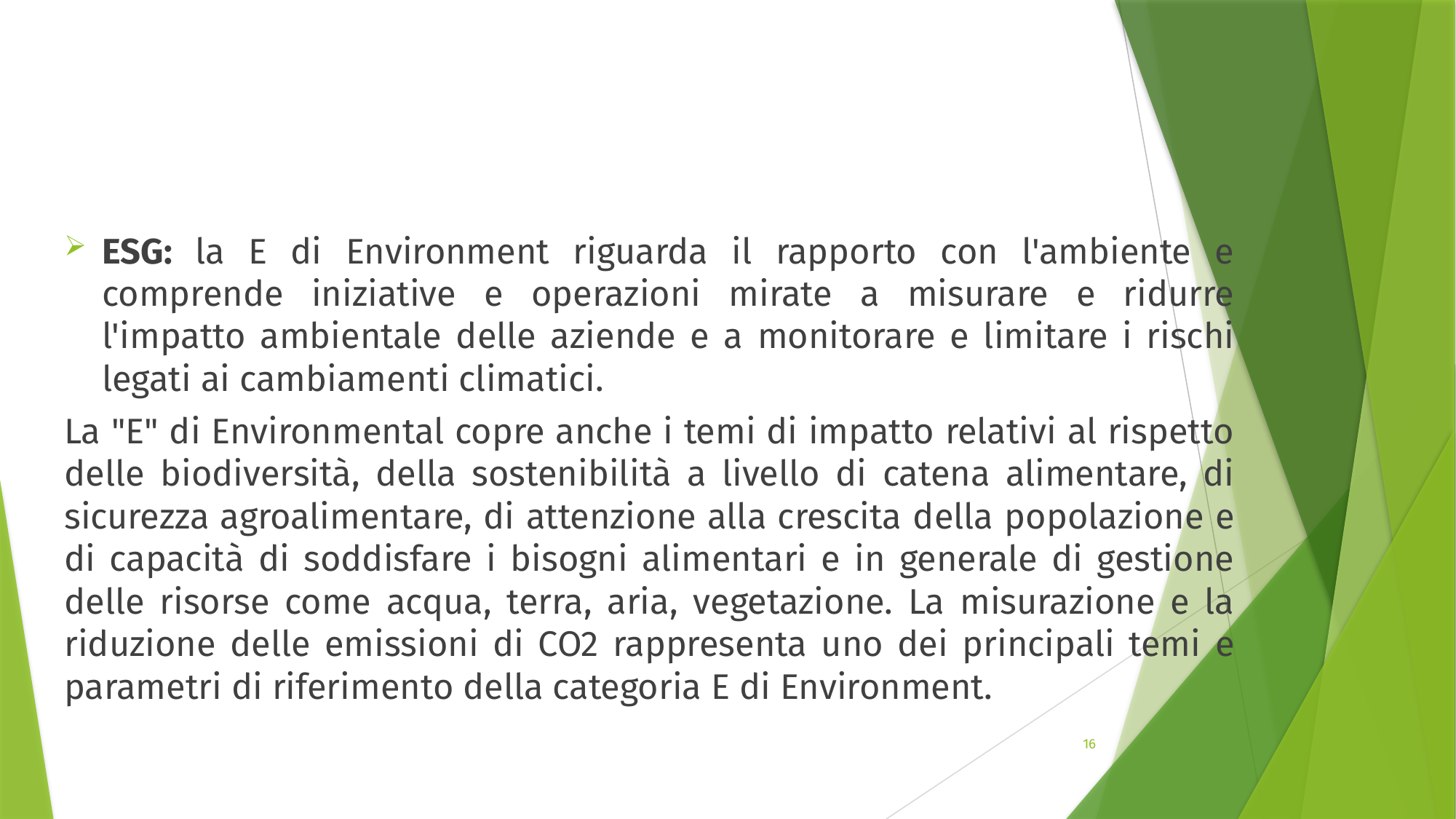

ESG: la E di Environment riguarda il rapporto con l'ambiente e comprende iniziative e operazioni mirate a misurare e ridurre l'impatto ambientale delle aziende e a monitorare e limitare i rischi legati ai cambiamenti climatici.
La "E" di Environmental copre anche i temi di impatto relativi al rispetto delle biodiversità, della sostenibilità a livello di catena alimentare, di sicurezza agroalimentare, di attenzione alla crescita della popolazione e di capacità di soddisfare i bisogni alimentari e in generale di gestione delle risorse come acqua, terra, aria, vegetazione. La misurazione e la riduzione delle emissioni di CO2 rappresenta uno dei principali temi e parametri di riferimento della categoria E di Environment.
16